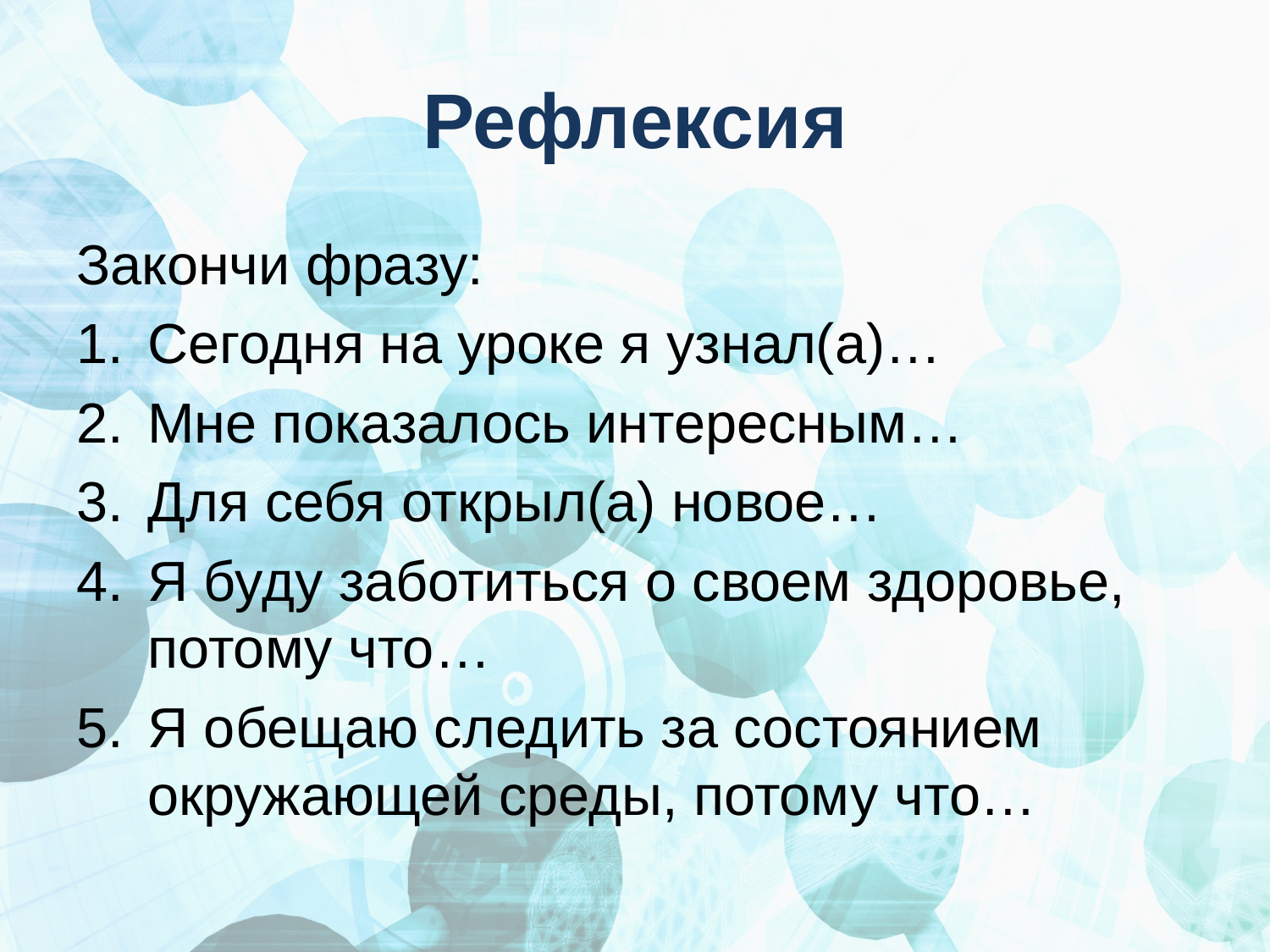

# Рефлексия
Закончи фразу:
Сегодня на уроке я узнал(а)…
Мне показалось интересным…
Для себя открыл(а) новое…
Я буду заботиться о своем здоровье, потому что…
Я обещаю следить за состоянием окружающей среды, потому что…